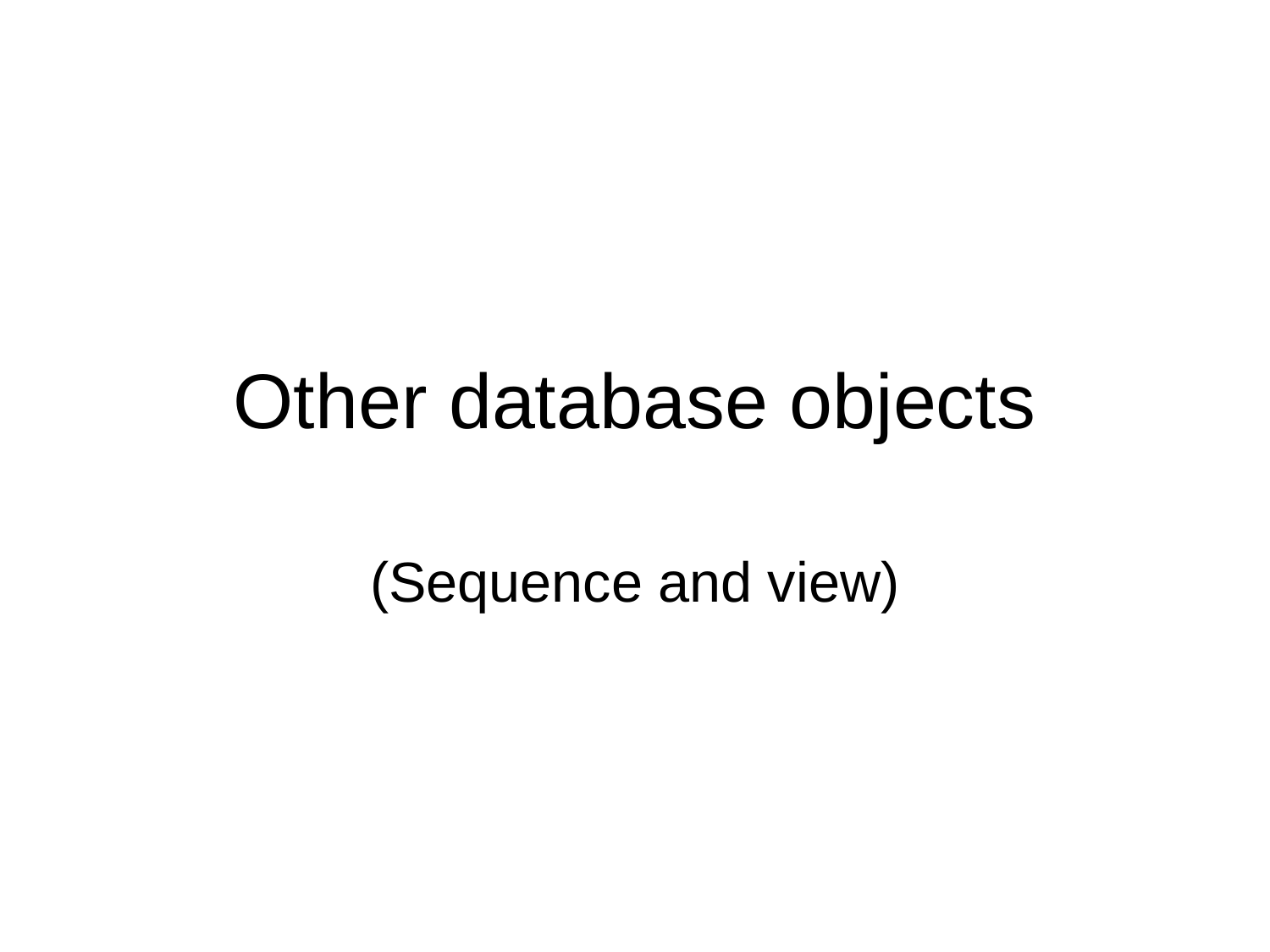

# Other database objects
(Sequence and view)